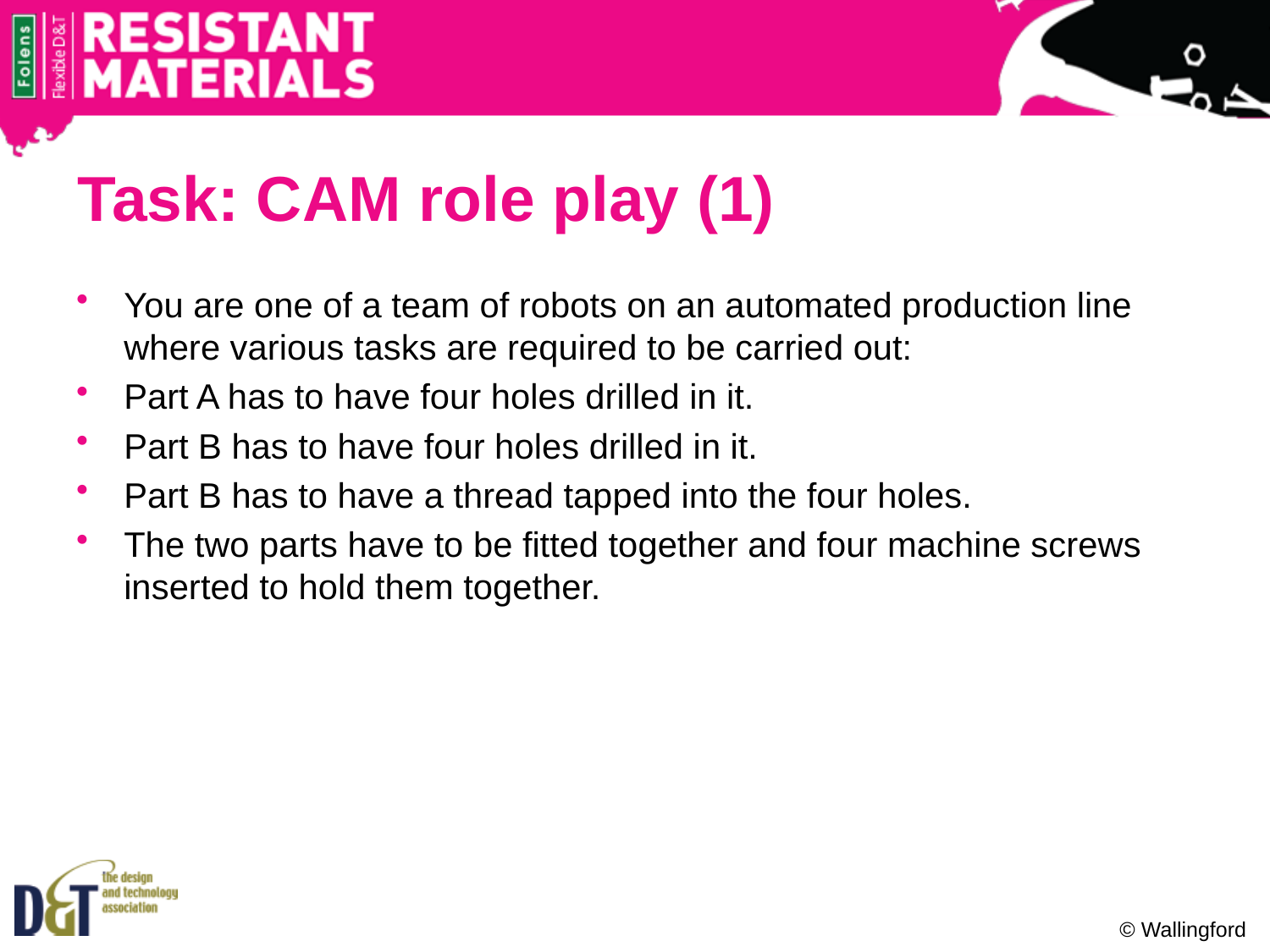

# Task: CAM role play (1)
You are one of a team of robots on an automated production line where various tasks are required to be carried out:
Part A has to have four holes drilled in it.
Part B has to have four holes drilled in it.
Part B has to have a thread tapped into the four holes.
The two parts have to be fitted together and four machine screws inserted to hold them together.

© Wallingford